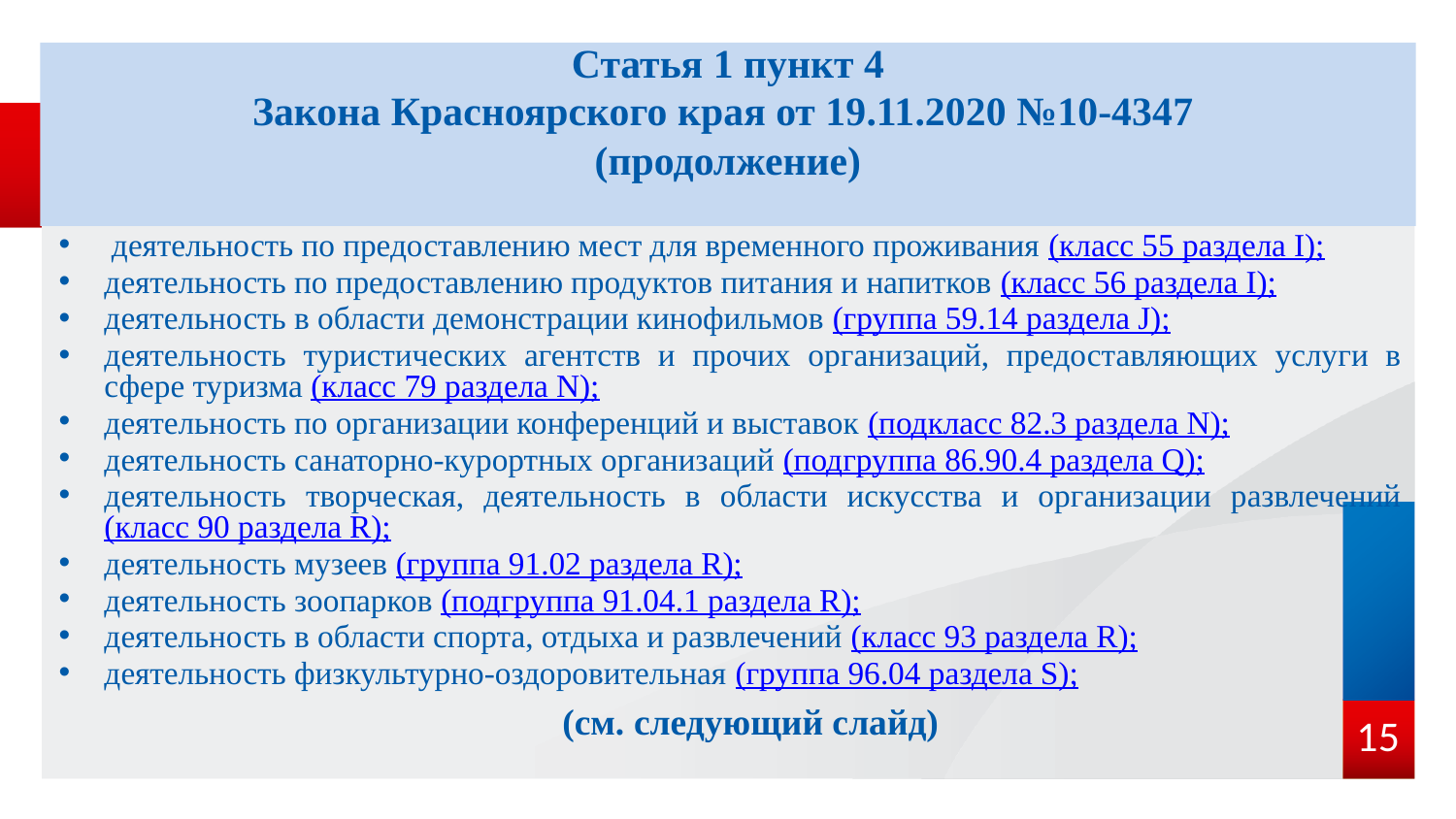

# Статья 1 пункт 4 Закона Красноярского края от 19.11.2020 №10-4347 (продолжение)
 деятельность по предоставлению мест для временного проживания (класс 55 раздела I);
деятельность по предоставлению продуктов питания и напитков (класс 56 раздела I);
деятельность в области демонстрации кинофильмов (группа 59.14 раздела J);
деятельность туристических агентств и прочих организаций, предоставляющих услуги в сфере туризма (класс 79 раздела N);
деятельность по организации конференций и выставок (подкласс 82.3 раздела N);
деятельность санаторно-курортных организаций (подгруппа 86.90.4 раздела Q);
деятельность творческая, деятельность в области искусства и организации развлечений (класс 90 раздела R);
деятельность музеев (группа 91.02 раздела R);
деятельность зоопарков (подгруппа 91.04.1 раздела R);
деятельность в области спорта, отдыха и развлечений (класс 93 раздела R);
деятельность физкультурно-оздоровительная (группа 96.04 раздела S);
(см. следующий слайд)
15